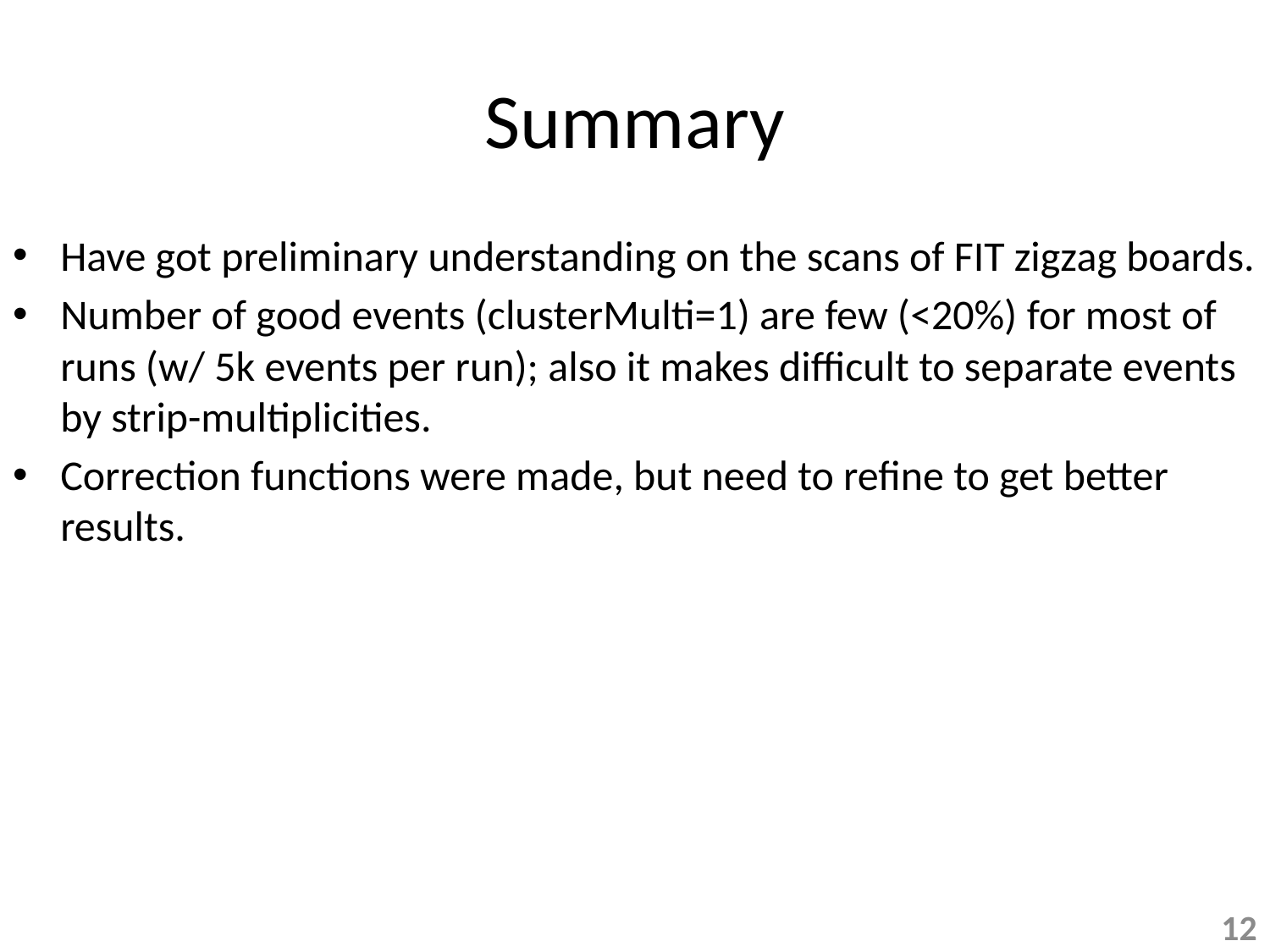

# Summary
Have got preliminary understanding on the scans of FIT zigzag boards.
Number of good events (clusterMulti=1) are few (<20%) for most of runs (w/ 5k events per run); also it makes difficult to separate events by strip-multiplicities.
Correction functions were made, but need to refine to get better results.
12